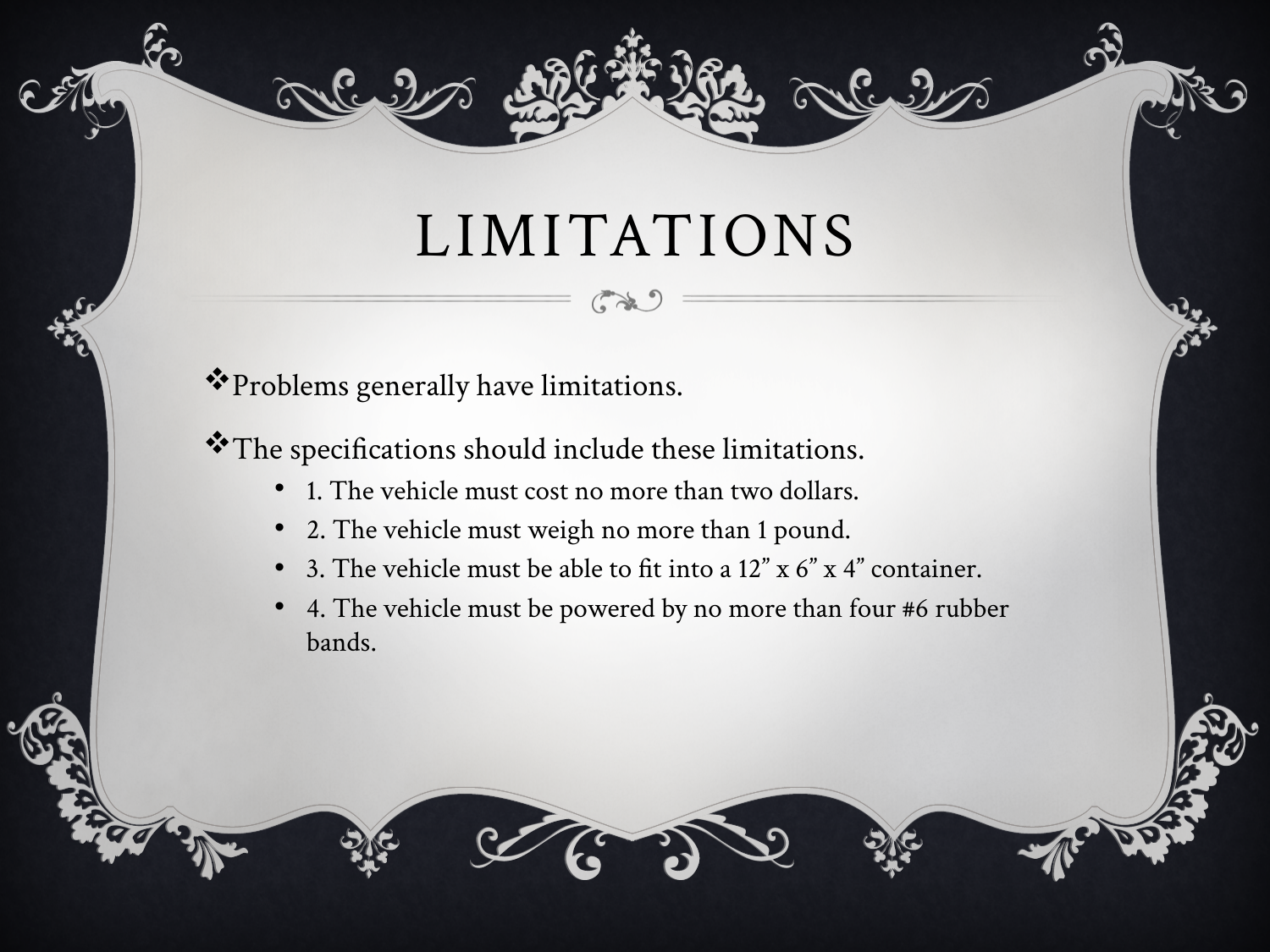

# limitations
Problems generally have limitations.
The specifications should include these limitations.
1. The vehicle must cost no more than two dollars.
2. The vehicle must weigh no more than 1 pound.
3. The vehicle must be able to fit into a 12” x 6” x 4” container.
4. The vehicle must be powered by no more than four #6 rubber bands.